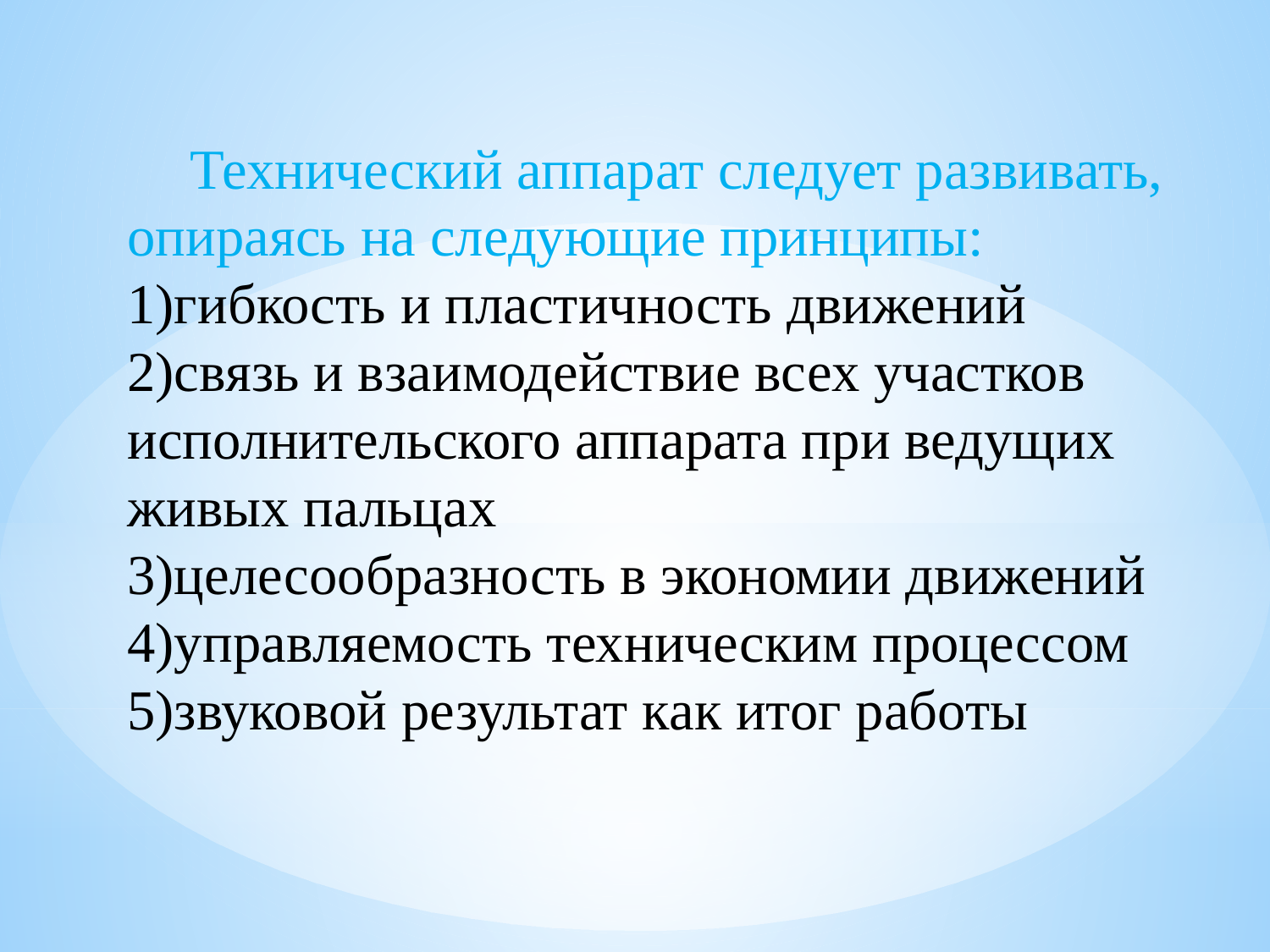

Технический аппарат следует развивать, опираясь на следующие принципы:
1)гибкость и пластичность движений
2)связь и взаимодействие всех участков исполнительского аппарата при ведущих живых пальцах
3)целесообразность в экономии движений
4)управляемость техническим процессом
5)звуковой результат как итог работы